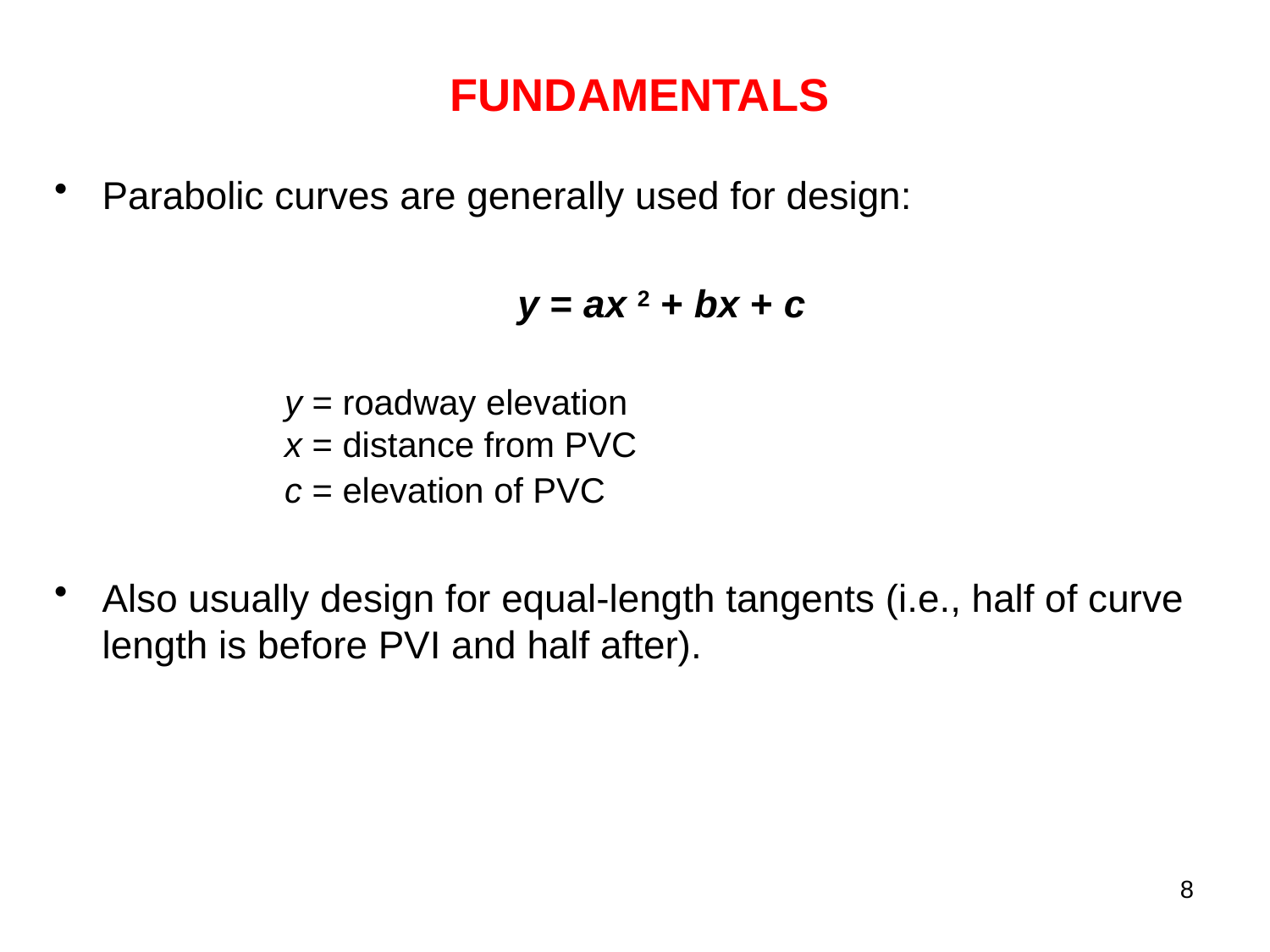

FUNDAMENTALS
Parabolic curves are generally used for design:

y = ax 2 + bx + c
		y = roadway elevation
	x = distance from PVC
	c = elevation of PVC

Also usually design for equal-length tangents (i.e., half of curve length is before PVI and half after).
8